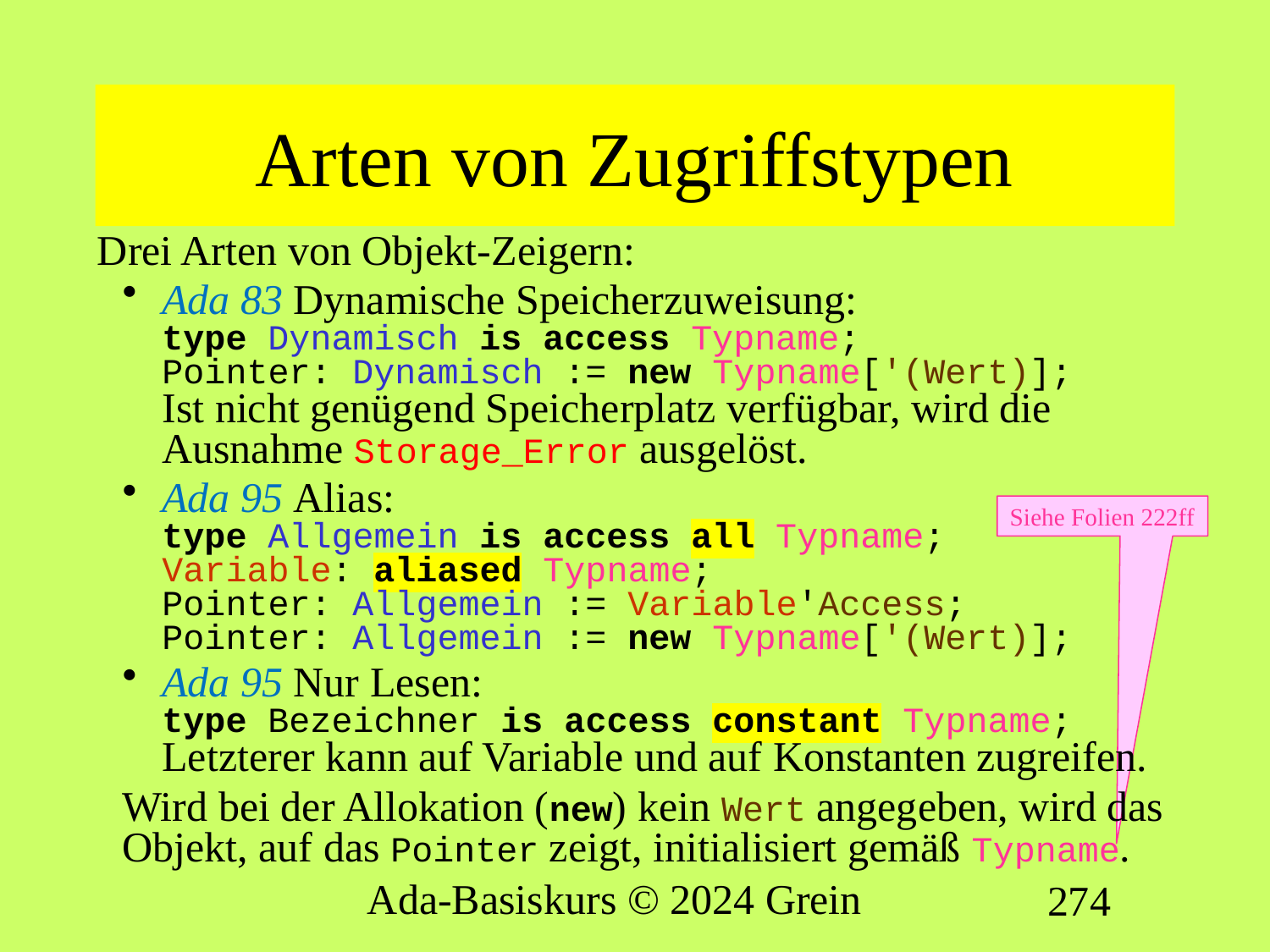

# Arten von Zugriffstypen
Drei Arten von Objekt-Zeigern:
Ada 83 Dynamische Speicherzuweisung:
type Dynamisch is access Typname;
Pointer: Dynamisch := new Typname['(Wert)];
Ist nicht genügend Speicherplatz verfügbar, wird die Ausnahme Storage_Error ausgelöst.
Ada 95 Alias:
type Allgemein is access all Typname;
Variable: aliased Typname;
Pointer: Allgemein := Variable'Access;
Pointer: Allgemein := new Typname['(Wert)];
Ada 95 Nur Lesen:
type Bezeichner is access constant Typname;
Letzterer kann auf Variable und auf Konstanten zugreifen.
Wird bei der Allokation (new) kein Wert angegeben, wird das Objekt, auf das Pointer zeigt, initialisiert gemäß Typname.
Siehe Folien 222ff
Ada-Basiskurs © 2024 Grein
274